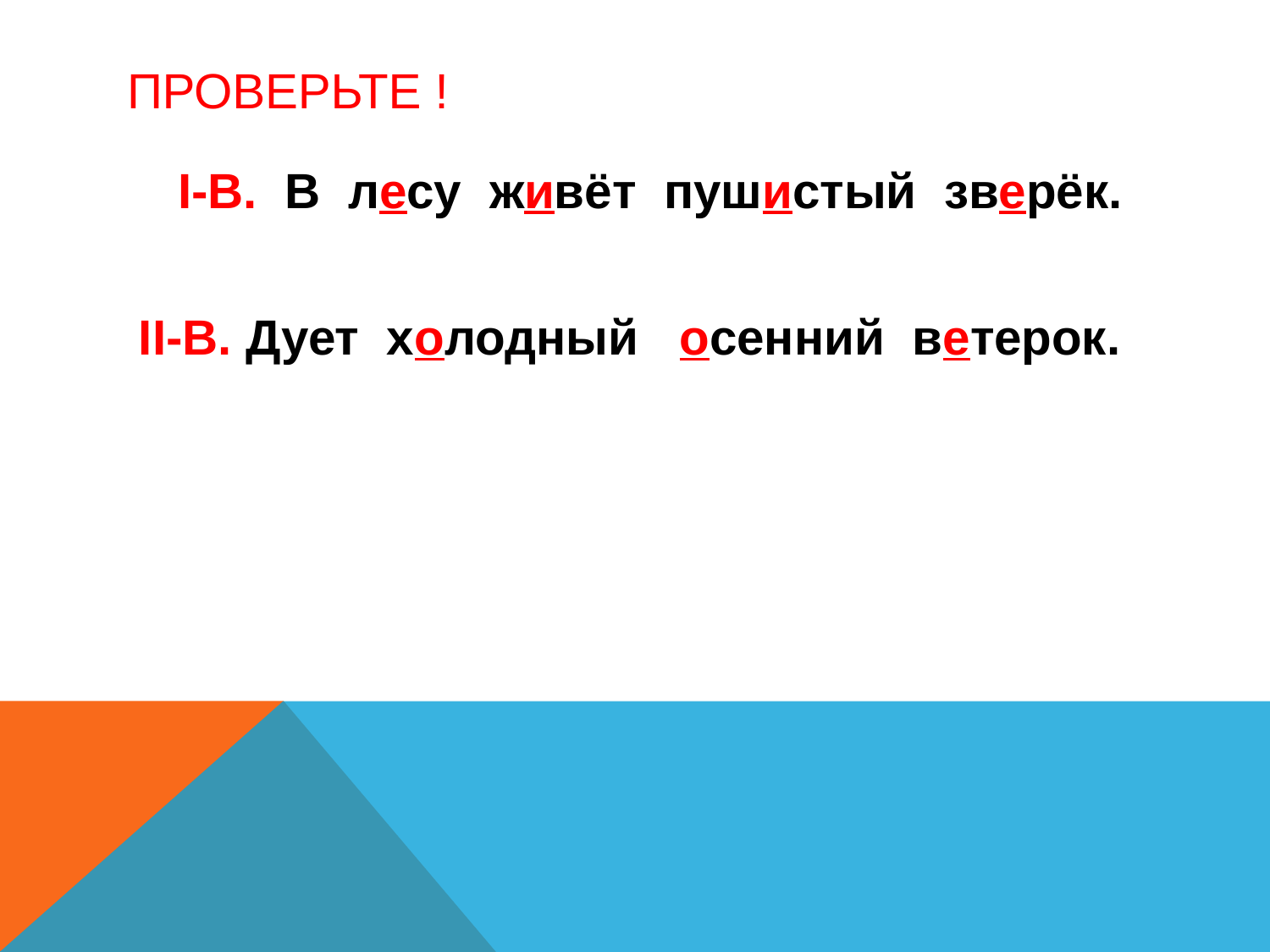

# Проверьте !
  I-В.  В  лесу  живёт  пушистый  зверёк.

II-В. Дует  холодный   осенний  ветерок.